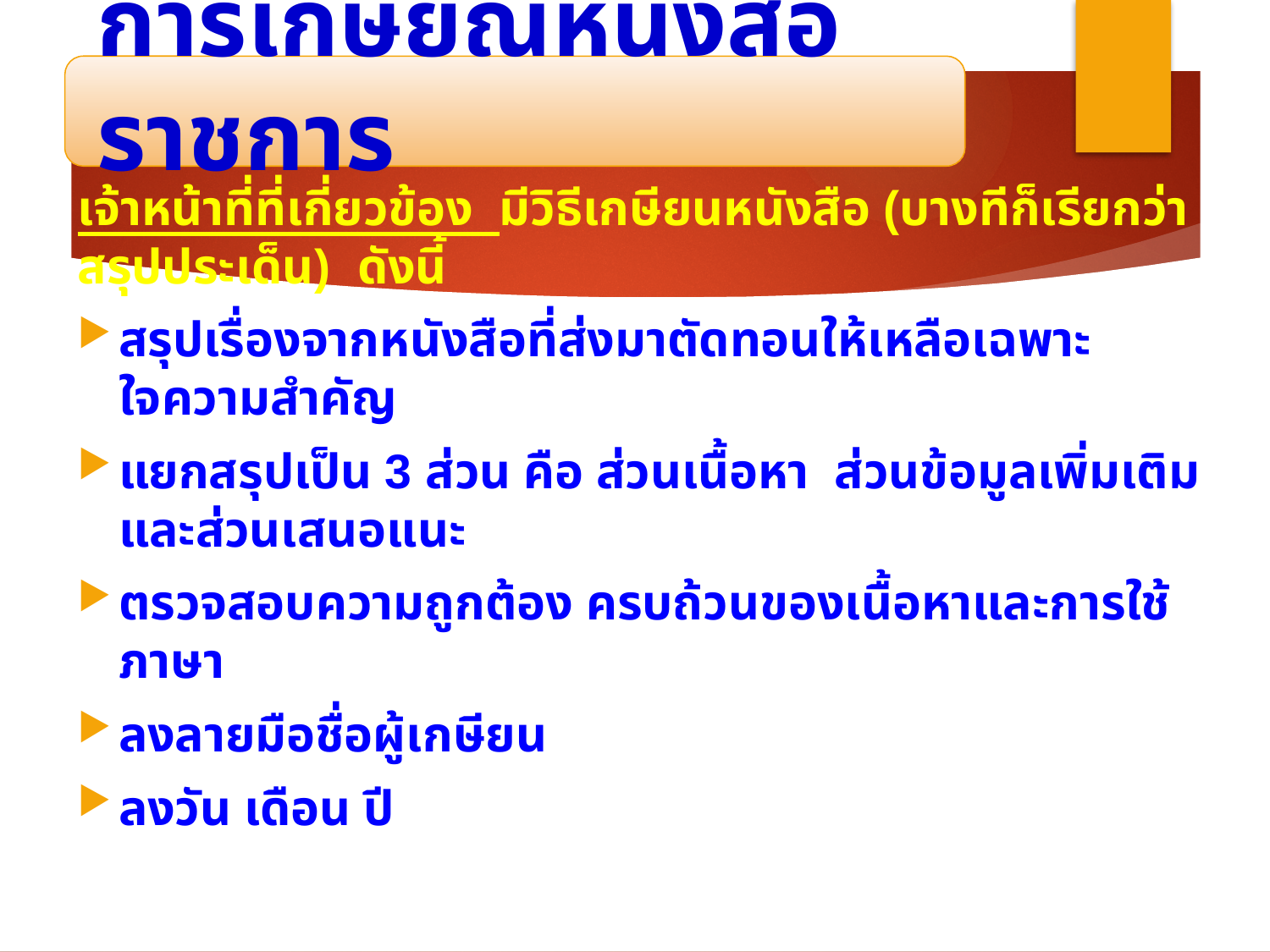

การเกษียณหนังสือราชการ
เจ้าหน้าที่ที่เกี่ยวข้อง  มีวิธีเกษียนหนังสือ (บางทีก็เรียกว่าสรุปประเด็น)  ดังนี้
สรุปเรื่องจากหนังสือที่ส่งมาตัดทอนให้เหลือเฉพาะใจความสำคัญ
แยกสรุปเป็น 3 ส่วน คือ ส่วนเนื้อหา  ส่วนข้อมูลเพิ่มเติม และส่วนเสนอแนะ
ตรวจสอบความถูกต้อง ครบถ้วนของเนื้อหาและการใช้ภาษา
ลงลายมือชื่อผู้เกษียน
ลงวัน เดือน ปี